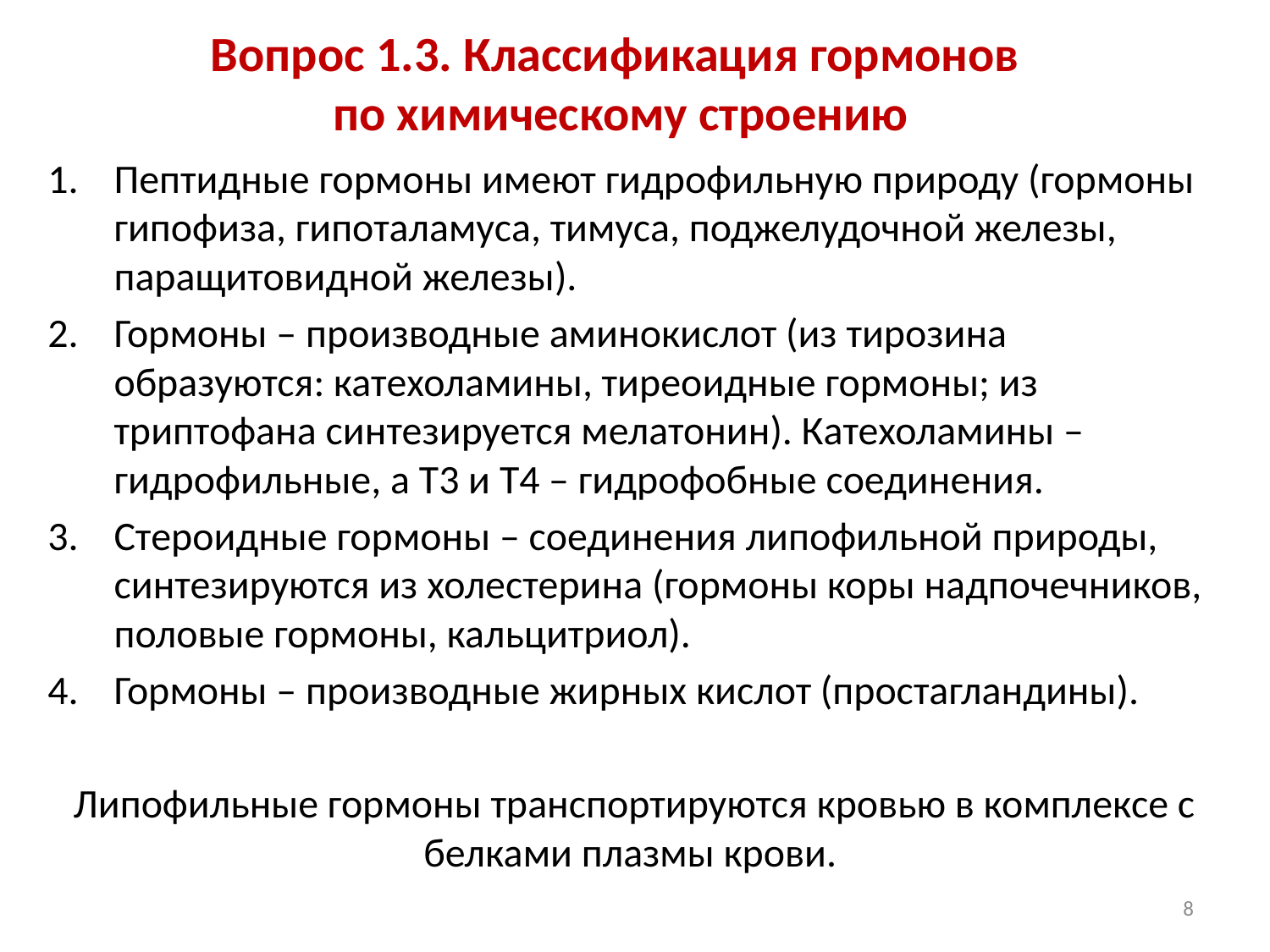

# Вопрос 1.3. Классификация гормонов по химическому строению
Пептидные гормоны имеют гидрофильную природу (гормоны гипофиза, гипоталамуса, тимуса, поджелудочной железы, паращитовидной железы).
Гормоны – производные аминокислот (из тирозина образуются: катехоламины, тиреоидные гормоны; из триптофана синтезируется мелатонин). Катехоламины – гидрофильные, а Т3 и Т4 – гидрофобные соединения.
Стероидные гормоны – соединения липофильной природы, синтезируются из холестерина (гормоны коры надпочечников, половые гормоны, кальцитриол).
Гормоны – производные жирных кислот (простагландины).

Липофильные гормоны транспортируются кровью в комплексе с белками плазмы крови.

8